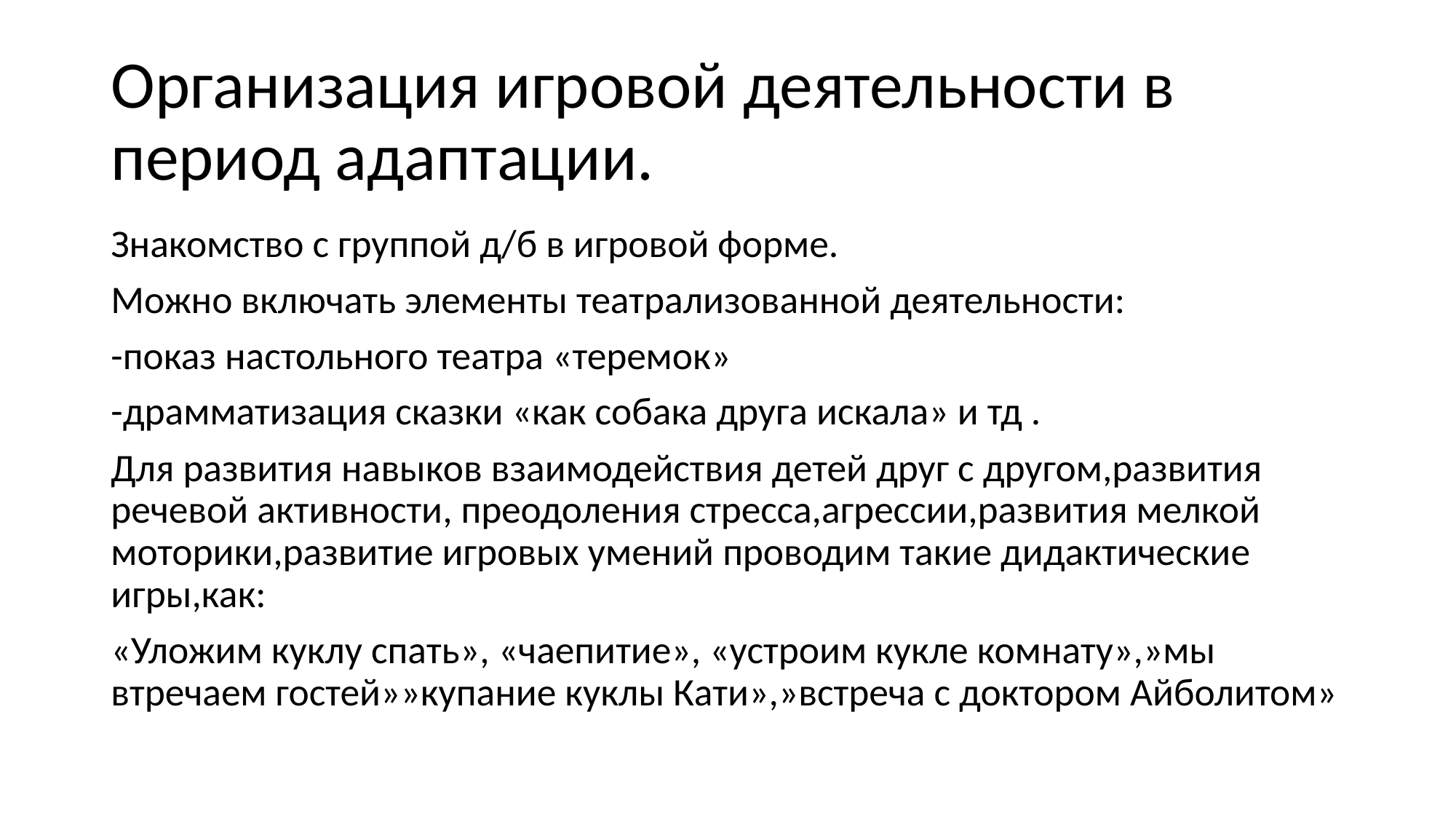

# Организация игровой деятельности в период адаптации.
Знакомство с группой д/б в игровой форме.
Можно включать элементы театрализованной деятельности:
-показ настольного театра «теремок»
-драмматизация сказки «как собака друга искала» и тд .
Для развития навыков взаимодействия детей друг с другом,развития речевой активности, преодоления стресса,агрессии,развития мелкой моторики,развитие игровых умений проводим такие дидактические игры,как:
«Уложим куклу спать», «чаепитие», «устроим кукле комнату»,»мы втречаем гостей»»купание куклы Кати»,»встреча с доктором Айболитом»